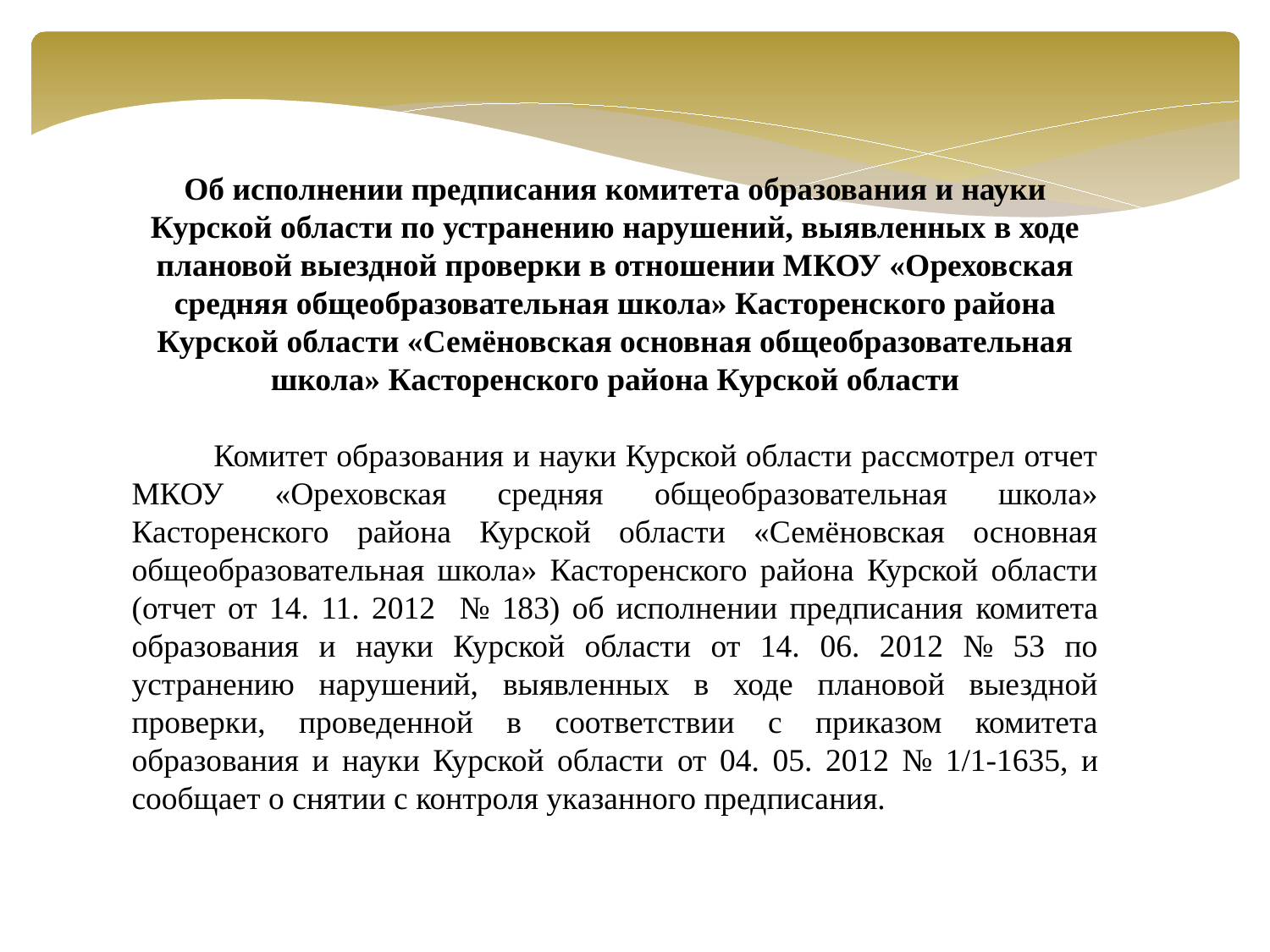

Об исполнении предписания комитета образования и науки Курской области по устранению нарушений, выявленных в ходе плановой выездной проверки в отношении МКОУ «Ореховская средняя общеобразовательная школа» Касторенского района Курской области «Семёновская основная общеобразовательная школа» Касторенского района Курской области

         Комитет образования и науки Курской области рассмотрел отчет МКОУ «Ореховская средняя общеобразовательная школа» Касторенского района Курской области «Семёновская основная общеобразовательная школа» Касторенского района Курской области (отчет от 14. 11. 2012  № 183) об исполнении предписания комитета образования и науки Курской области от 14. 06. 2012 № 53 по устранению нарушений, выявленных в ходе плановой выездной проверки, проведенной в соответствии с приказом комитета образования и науки Курской области от 04. 05. 2012 № 1/1-1635, и сообщает о снятии с контроля указанного предписания.